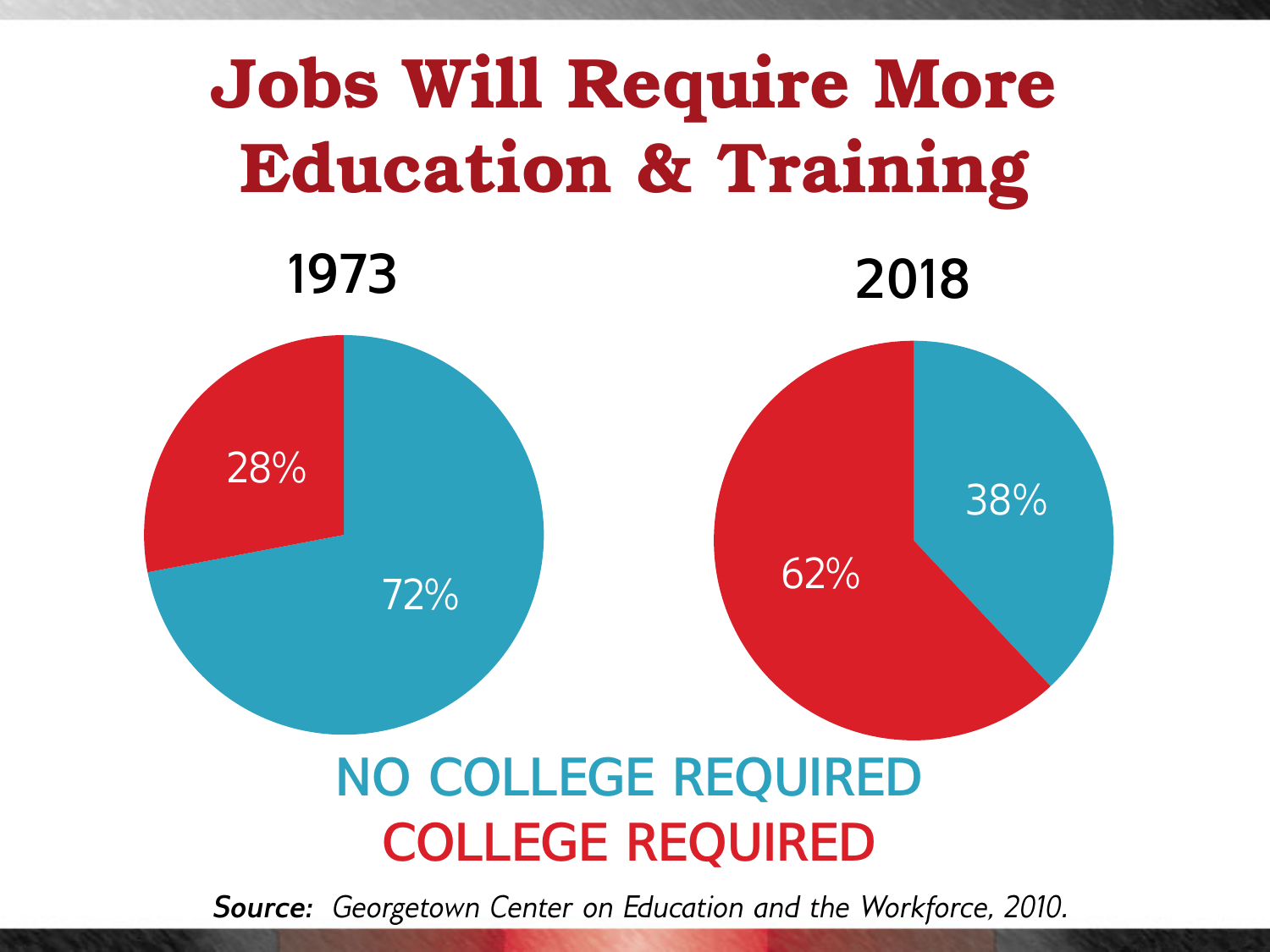

# Jobs Will Require More Education & Training

### Chart: 1973

| Category | 1973 |
|---|---|
| Requries No College | 0.720000000000001 |
| Requires College | 0.28 |

### Chart: 2018

| Category | 2018 |
|---|---|
| Requries No College | 0.380000000000001 |
| Requires College | 0.620000000000002 |
NO COLLEGE REQUIRED
COLLEGE REQUIRED
Source:  Georgetown Center on Education and the Workforce, 2010.